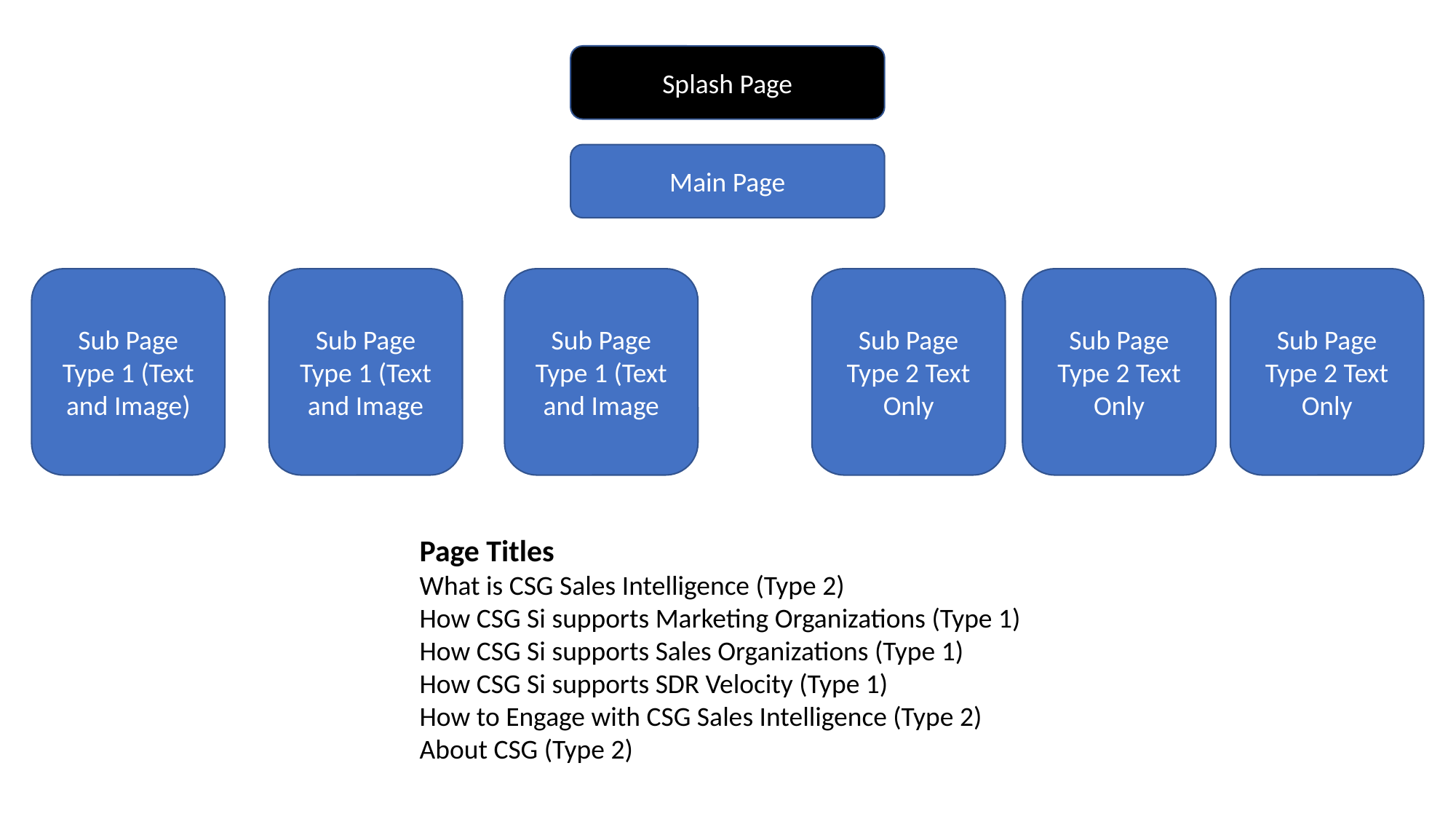

Splash Page
Main Page
Sub Page Type 2 Text Only
Sub Page Type 2 Text Only
Sub Page Type 2 Text Only
Sub Page Type 1 (Text and Image
Sub Page Type 1 (Text and Image
Sub Page Type 1 (Text and Image)
Page Titles
What is CSG Sales Intelligence (Type 2)
How CSG Si supports Marketing Organizations (Type 1)
How CSG Si supports Sales Organizations (Type 1)
How CSG Si supports SDR Velocity (Type 1)
How to Engage with CSG Sales Intelligence (Type 2)
About CSG (Type 2)